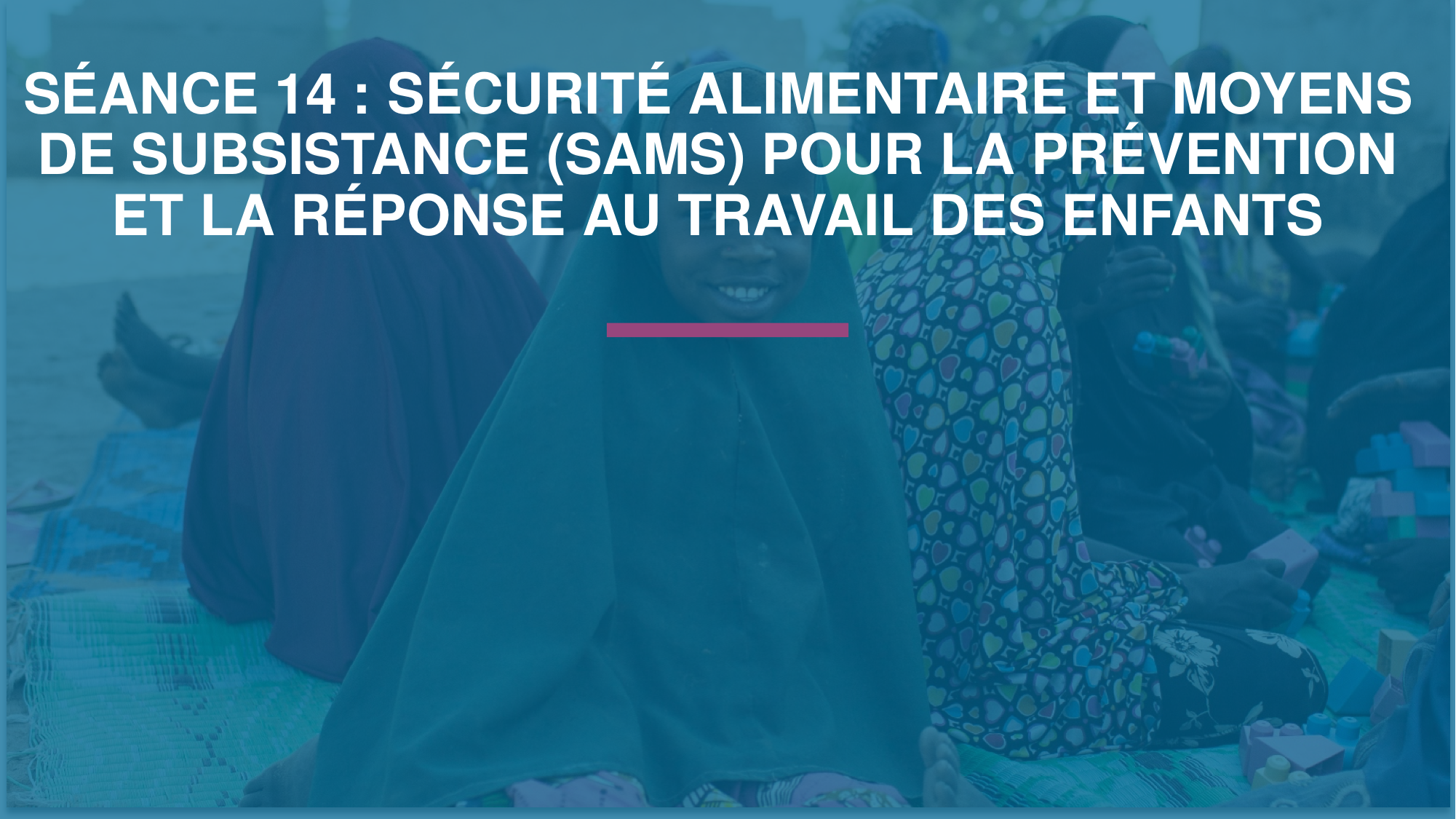

SÉANCE 14 : SÉCURITÉ ALIMENTAIRE ET MOYENS DE SUBSISTANCE (SAMS) POUR LA PRÉVENTION ET LA RÉPONSE AU TRAVAIL DES ENFANTS